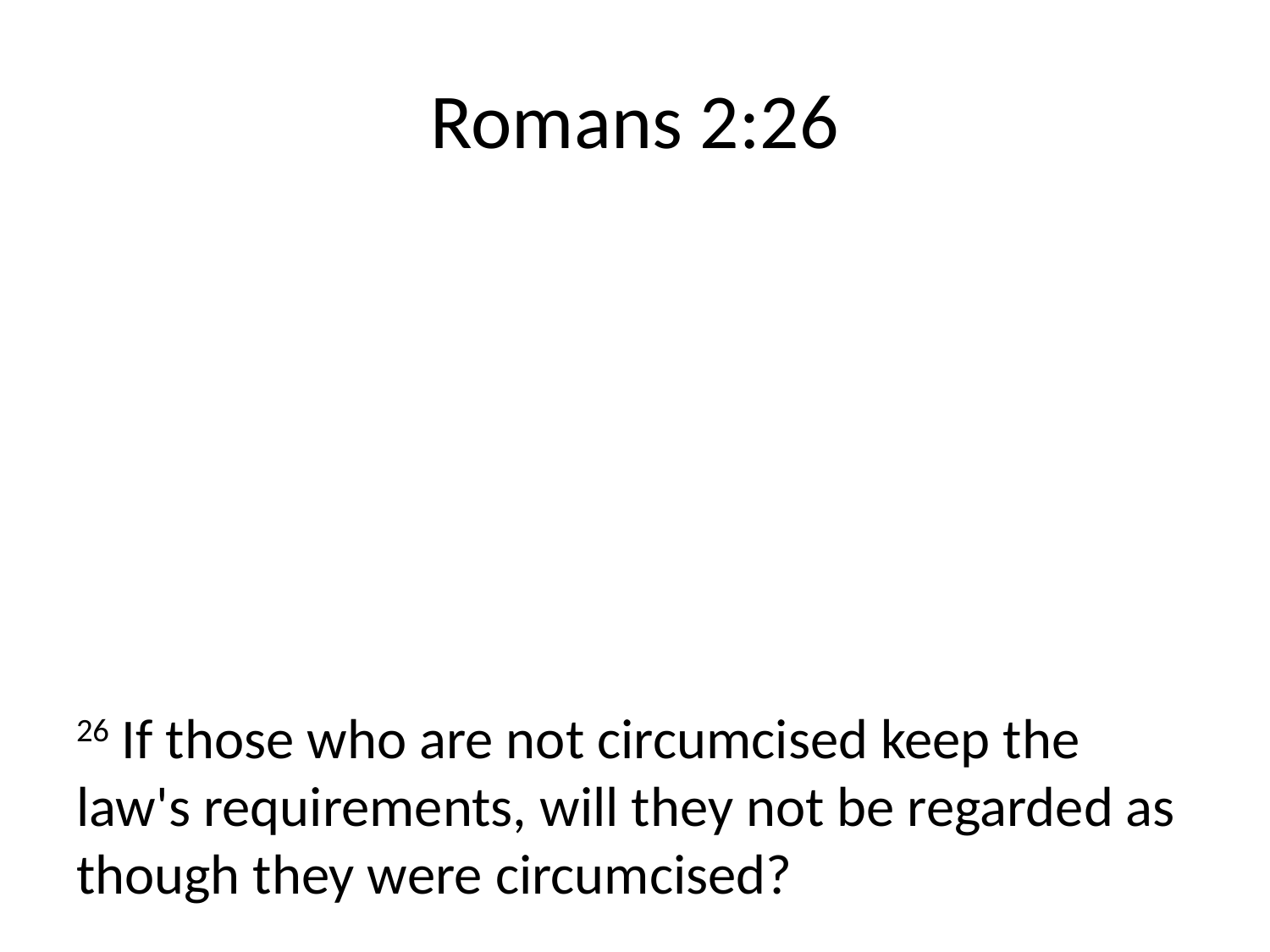

# Romans 2:26

26 If those who are not circumcised keep the law's requirements, will they not be regarded as though they were circumcised?